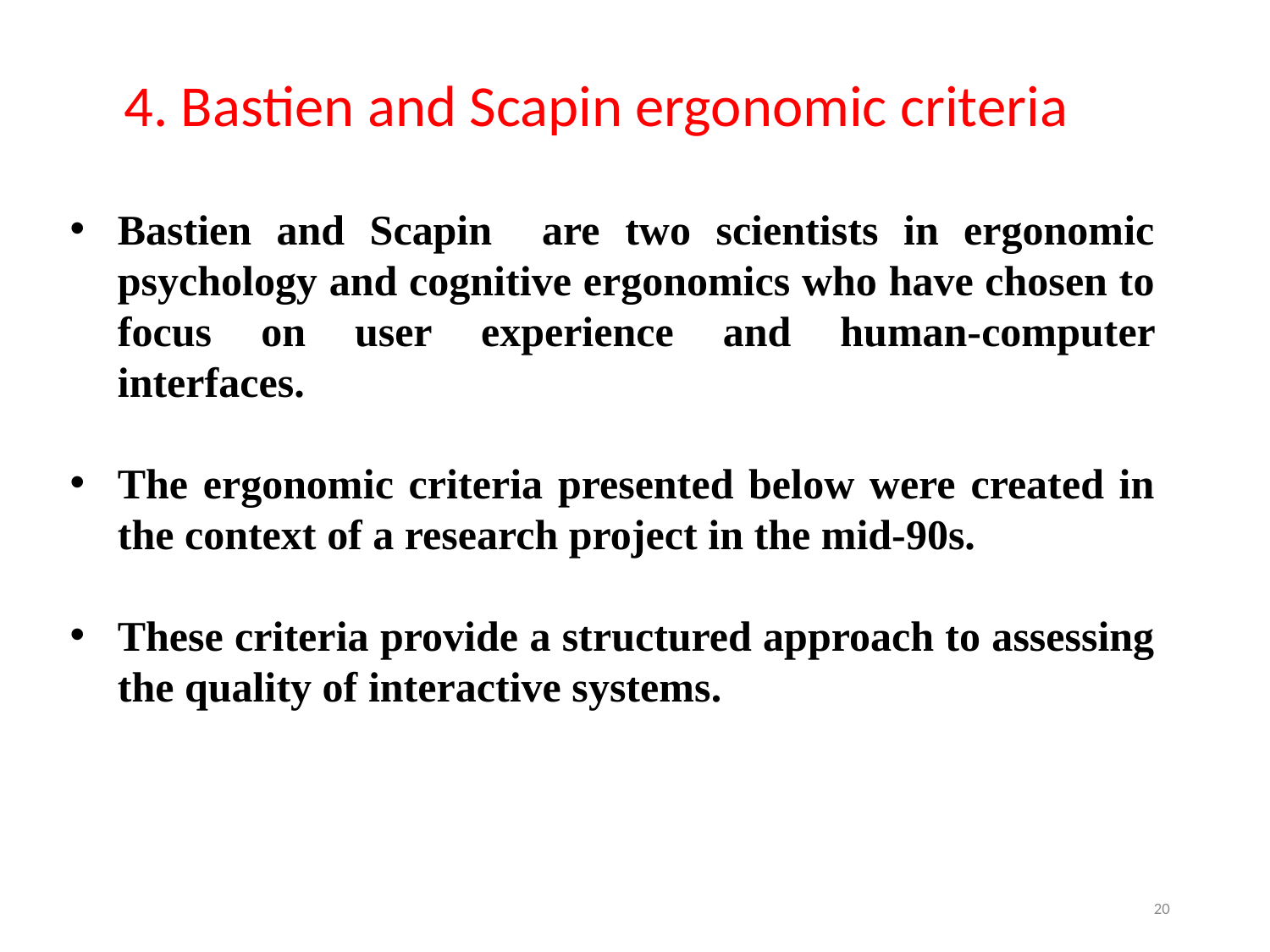

# 4. Bastien and Scapin ergonomic criteria

Bastien and Scapin  are two scientists in ergonomic psychology and cognitive ergonomics who have chosen to focus on user experience and human-computer interfaces.

The ergonomic criteria presented below were created in the context of a research project in the mid-90s.

These criteria provide a structured approach to assessing the quality of interactive systems.
20